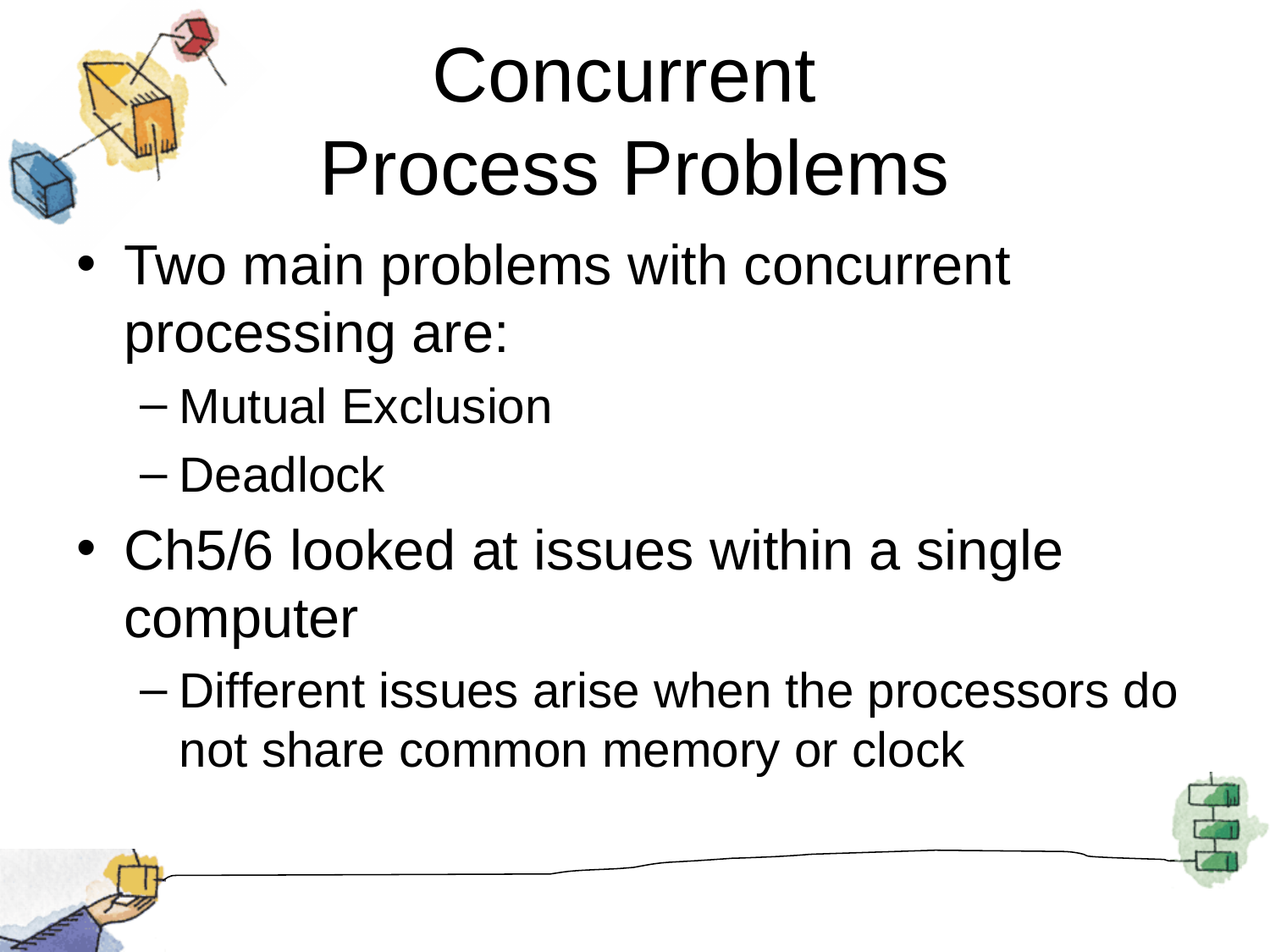

# Concurrent Process Problems
Two main problems with concurrent processing are:
Mutual Exclusion
Deadlock
Ch5/6 looked at issues within a single computer
Different issues arise when the processors do not share common memory or clock